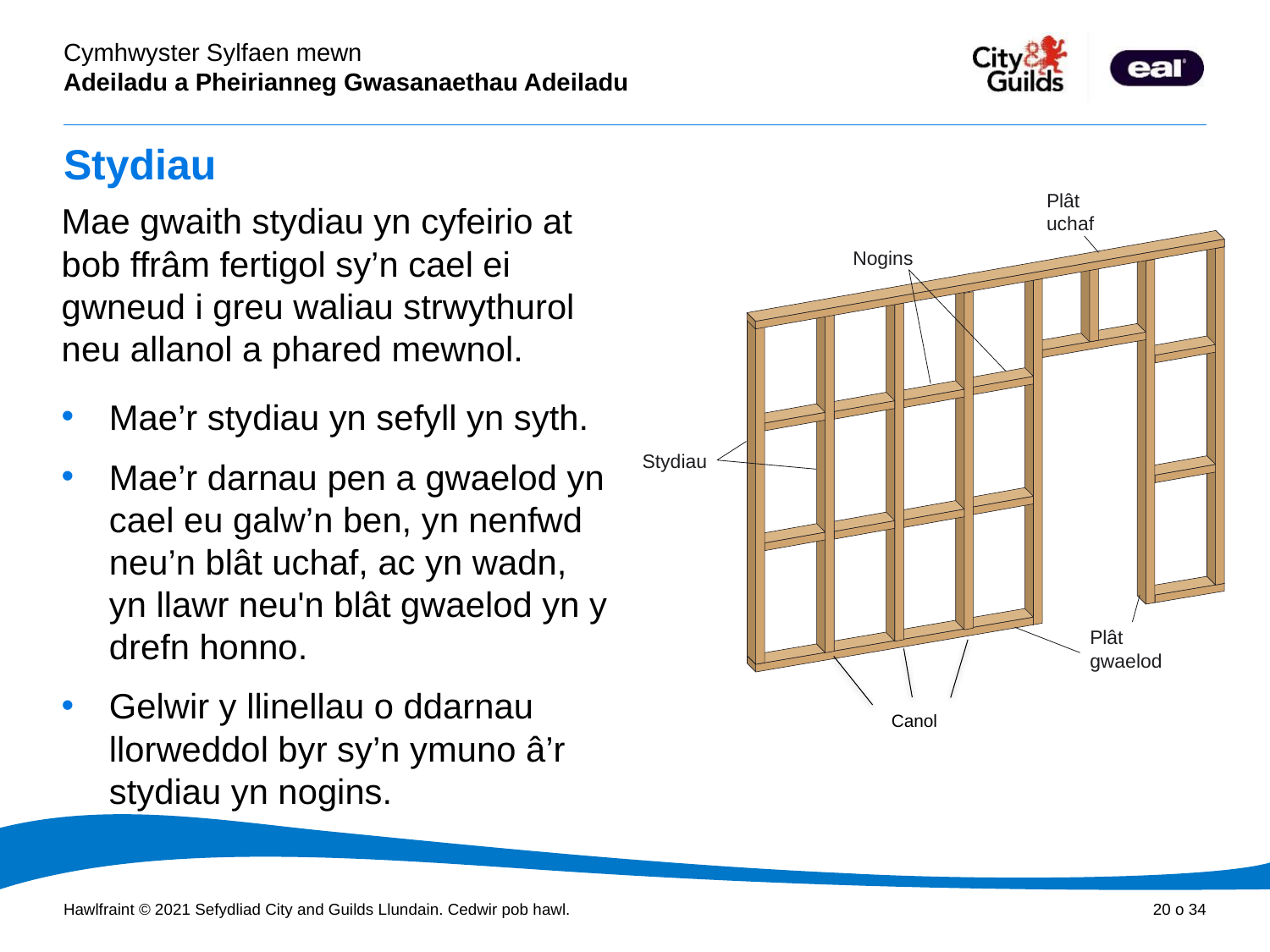

# Stydiau
Plât uchaf

Nogins
Stydiau
Plât gwaelod
Canol
Mae gwaith stydiau yn cyfeirio at bob ffrâm fertigol sy’n cael ei gwneud i greu waliau strwythurol neu allanol a phared mewnol.
Mae’r stydiau yn sefyll yn syth.
Mae’r darnau pen a gwaelod yn cael eu galw’n ben, yn nenfwd neu’n blât uchaf, ac yn wadn, yn llawr neu'n blât gwaelod yn y drefn honno.
Gelwir y llinellau o ddarnau llorweddol byr sy’n ymuno â’r stydiau yn nogins.